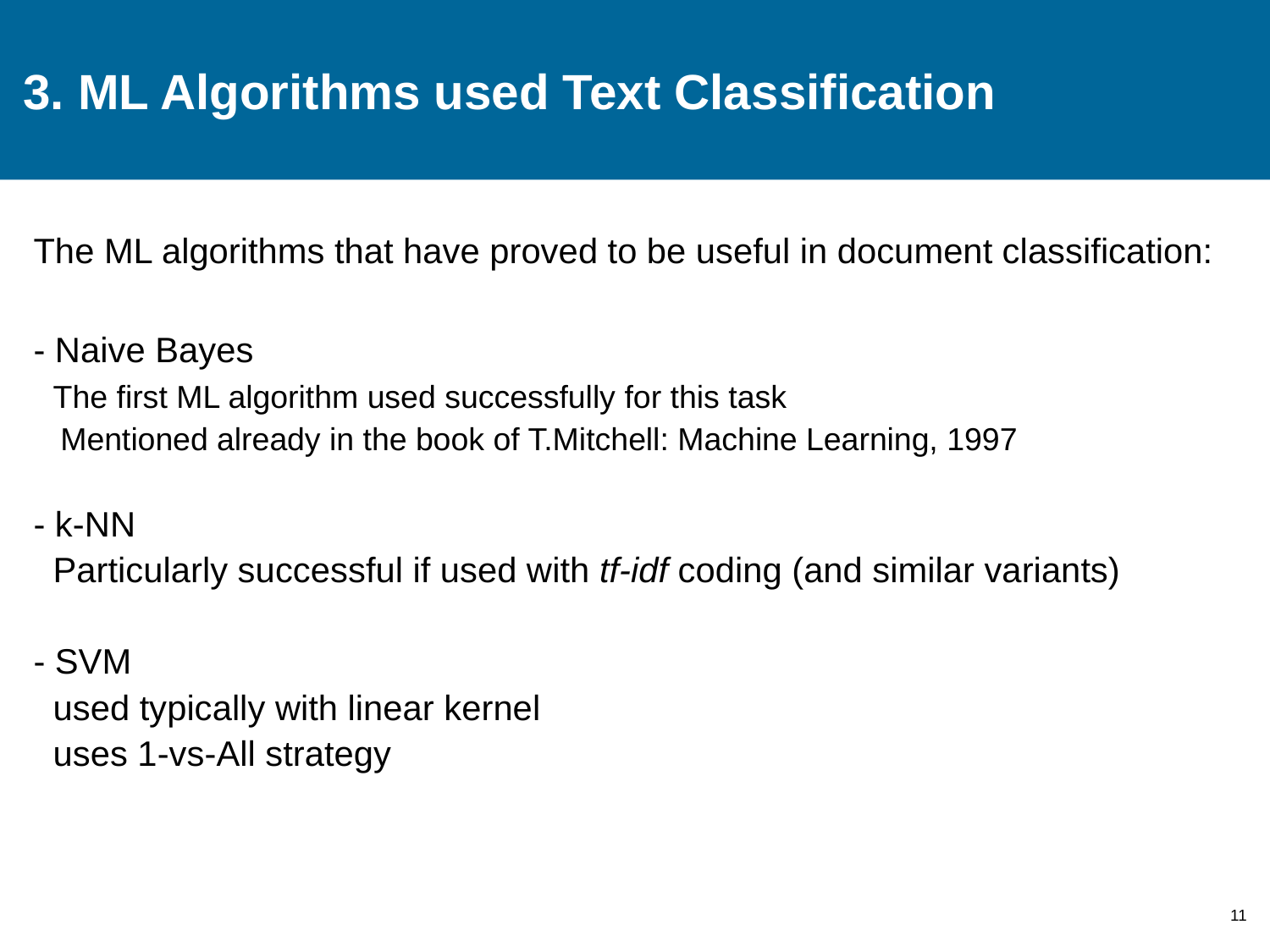

# 3. ML Algorithms used Text Classification
The ML algorithms that have proved to be useful in document classification:

- Naive Bayes
  The first ML algorithm used successfully for this task
   Mentioned already in the book of T.Mitchell: Machine Learning, 1997

- k-NN
  Particularly successful if used with tf-idf coding (and similar variants)

- SVM
  used typically with linear kernel
  uses 1-vs-All strategy

11